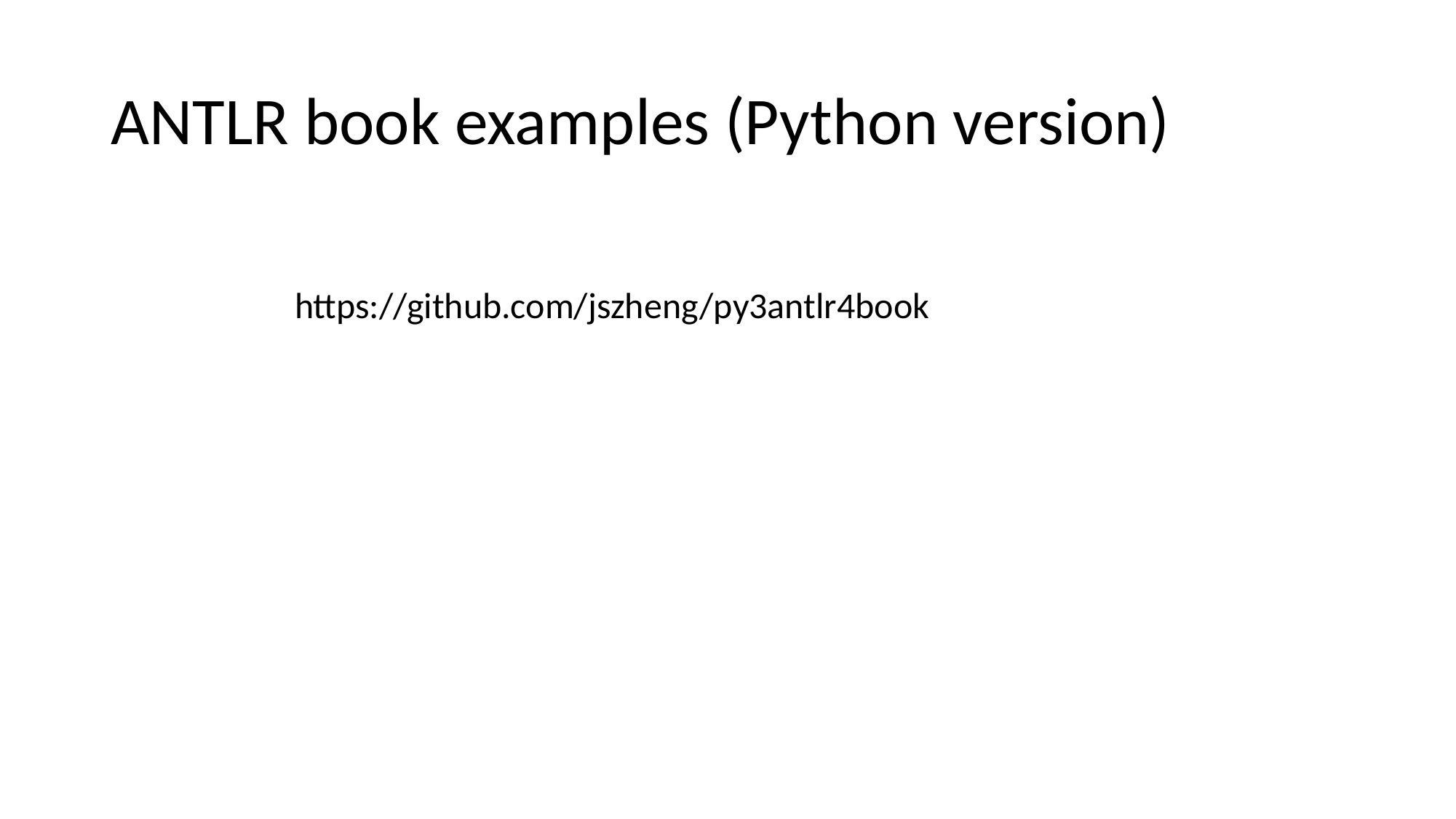

# ANTLR book examples (Python version)
https://github.com/jszheng/py3antlr4book